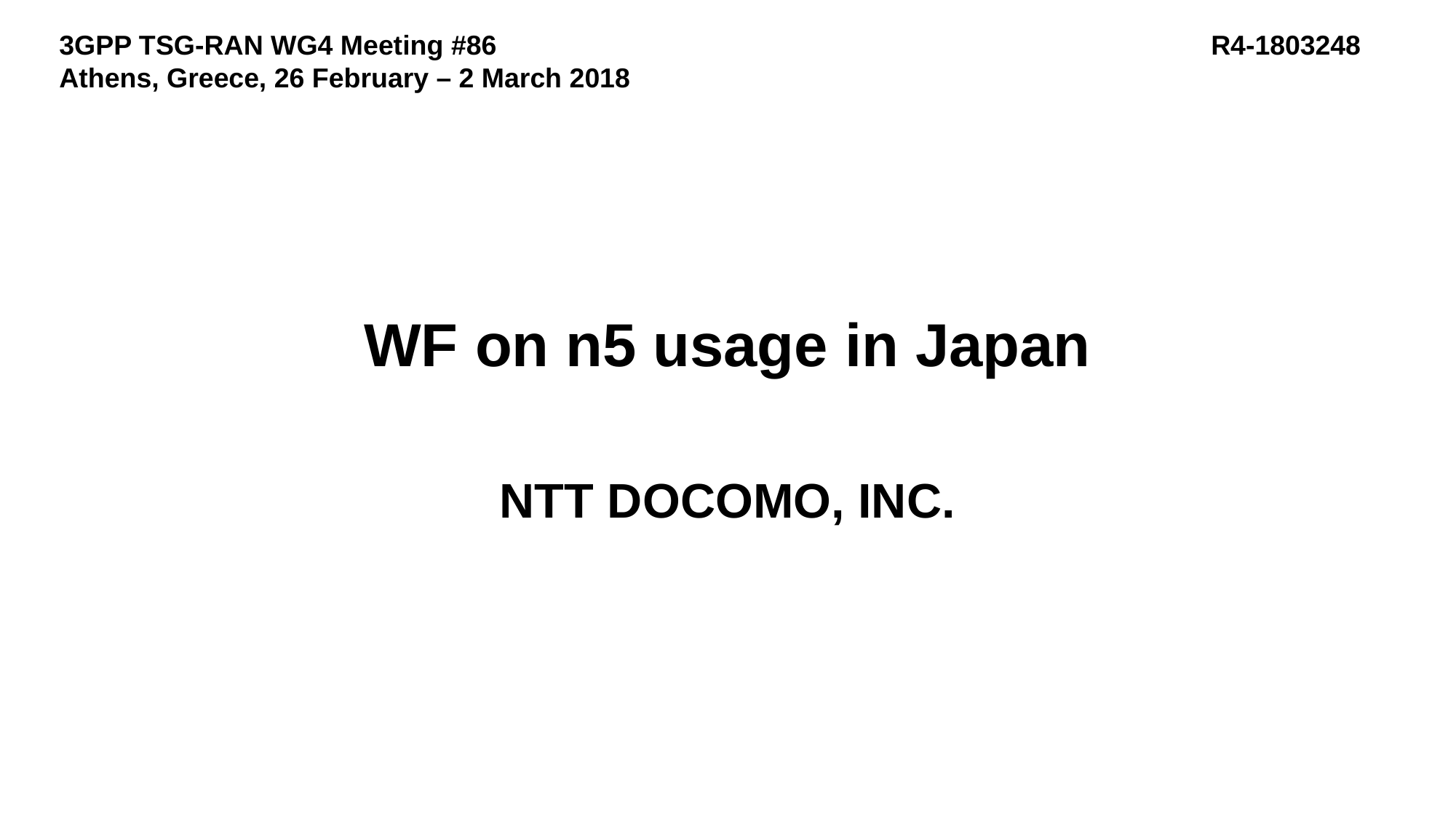

R4-1803248
3GPP TSG-RAN WG4 Meeting #86
Athens, Greece, 26 February – 2 March 2018
# WF on n5 usage in Japan
NTT DOCOMO, INC.